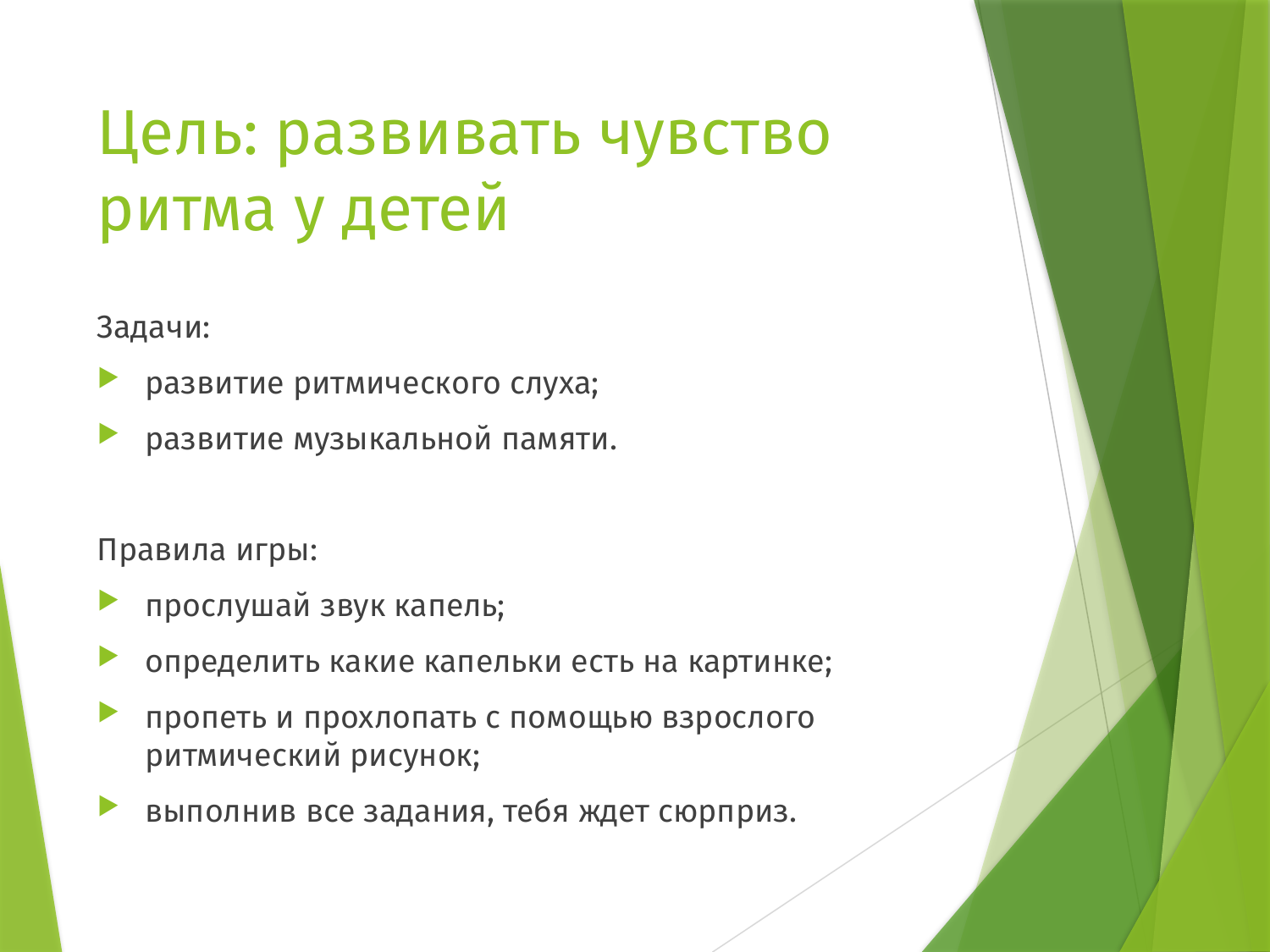

# Цель: развивать чувство ритма у детей
Задачи:
развитие ритмического слуха;
развитие музыкальной памяти.

Правила игры:
прослушай звук капель;
определить какие капельки есть на картинке;
пропеть и прохлопать с помощью взрослого ритмический рисунок;
выполнив все задания, тебя ждет сюрприз.